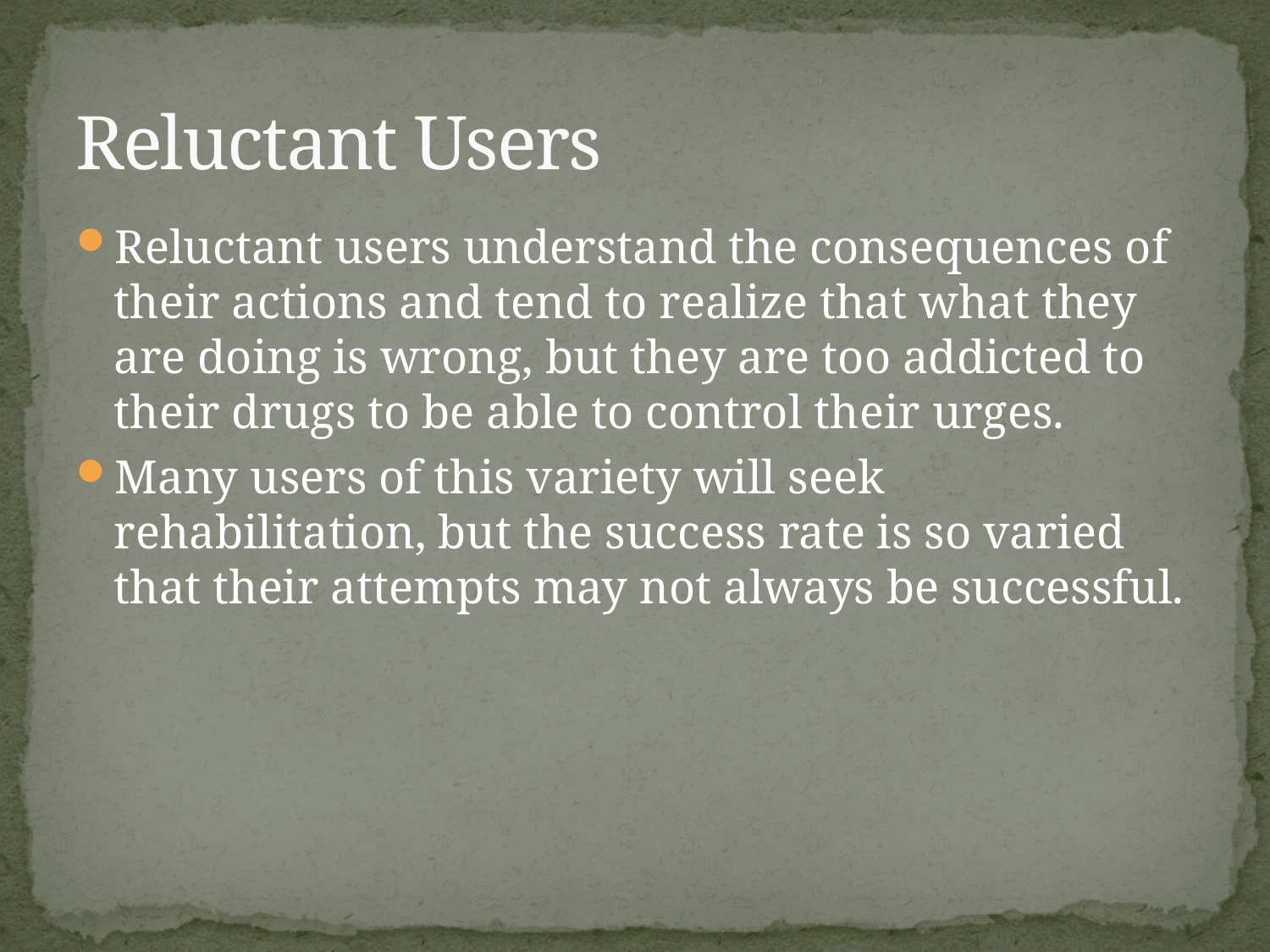

# Reluctant Users
Reluctant users understand the consequences of their actions and tend to realize that what they are doing is wrong, but they are too addicted to their drugs to be able to control their urges.
Many users of this variety will seek rehabilitation, but the success rate is so varied that their attempts may not always be successful.